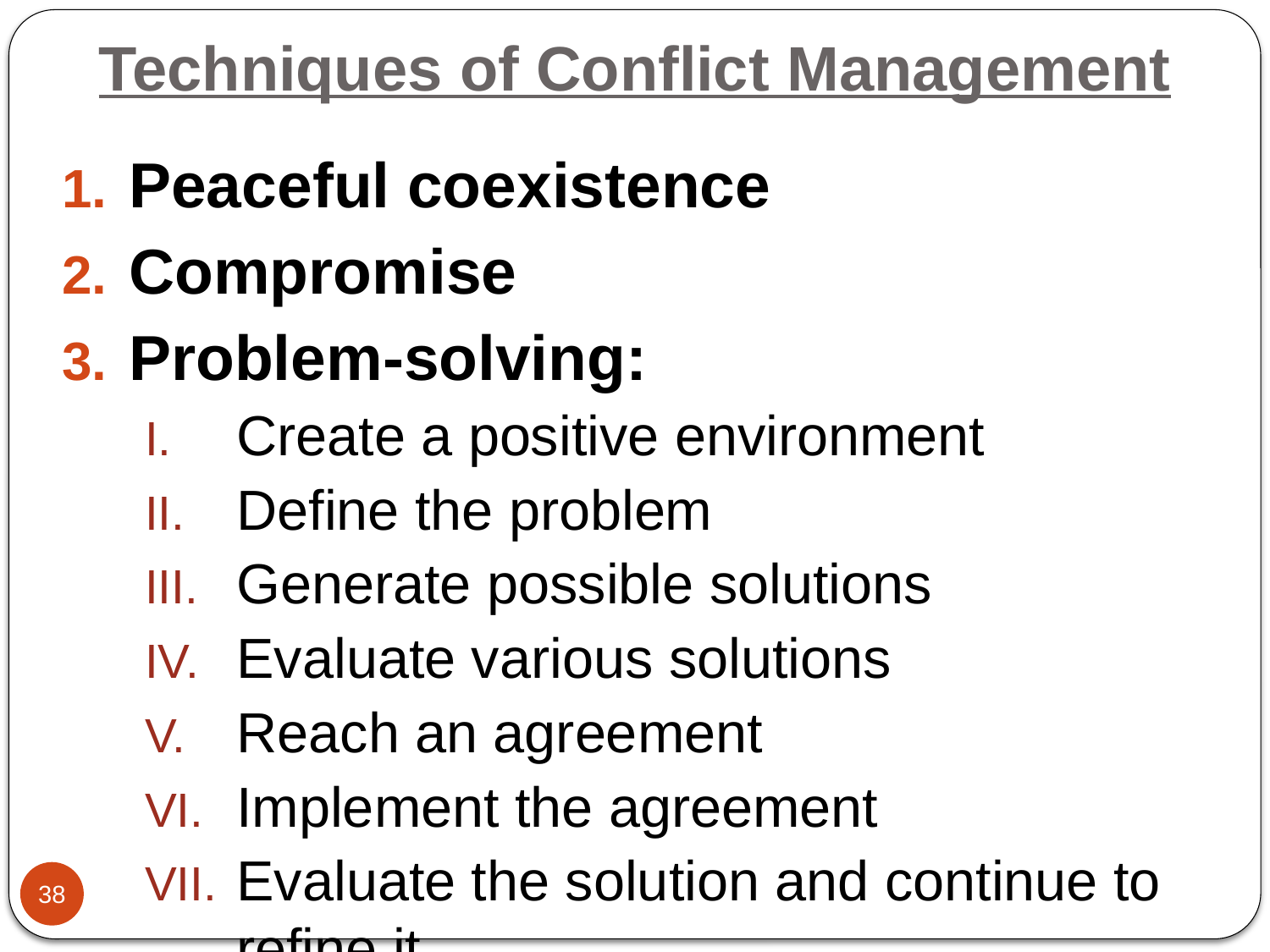

# Techniques of Conflict Management
Peaceful coexistence
Compromise
Problem-solving:
Create a positive environment
Define the problem
Generate possible solutions
Evaluate various solutions
Reach an agreement
Implement the agreement
Evaluate the solution and continue to refine it
38